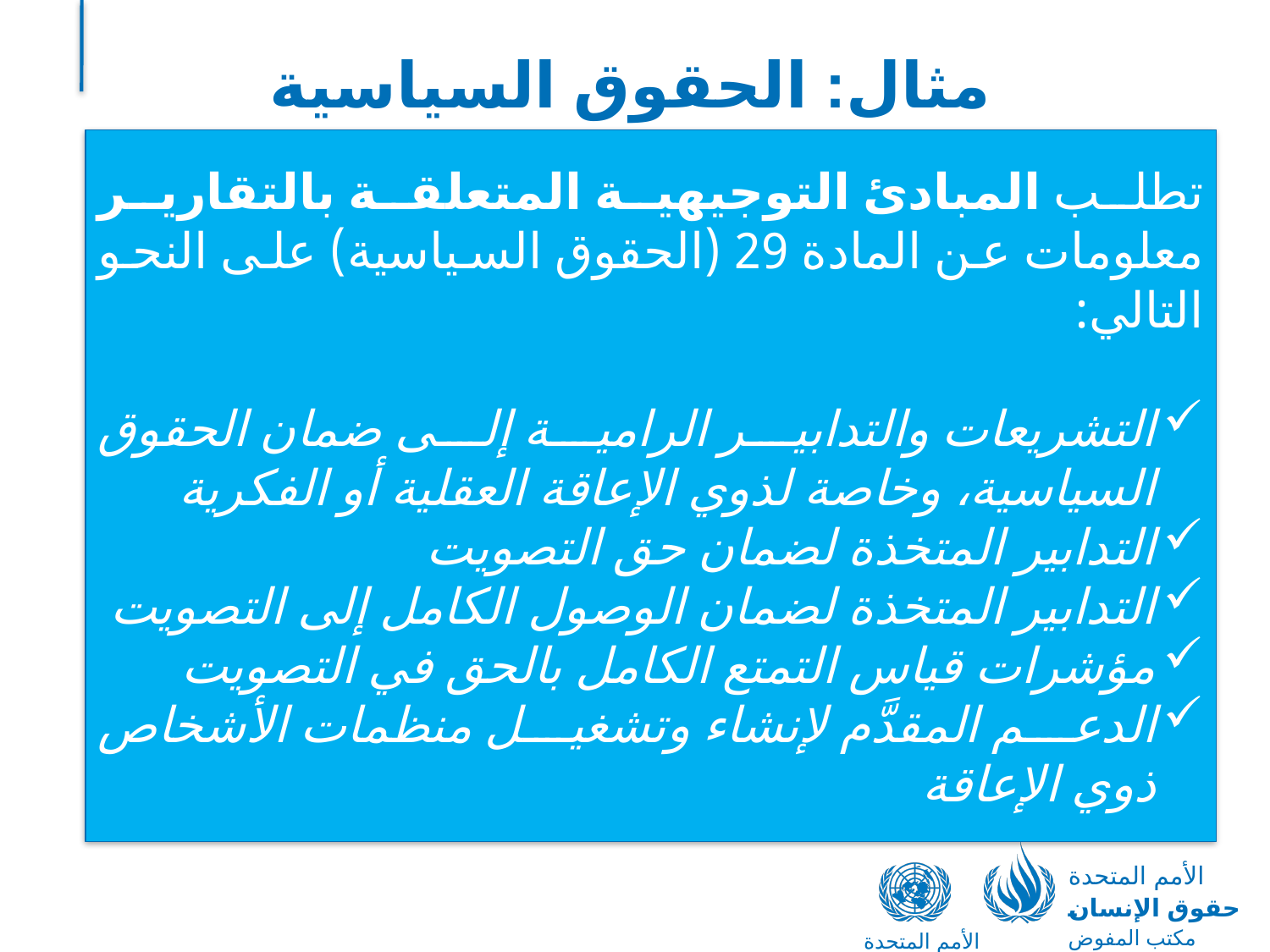

# مثال: الحقوق السياسية
تطلب المبادئ التوجيهية المتعلقة بالتقارير معلومات عن المادة 29 (الحقوق السياسية) على النحو التالي:

التشريعات والتدابير الرامية إلى ضمان الحقوق السياسية، وخاصة لذوي الإعاقة العقلية أو الفكرية
التدابير المتخذة لضمان حق التصويت
التدابير المتخذة لضمان الوصول الكامل إلى التصويت
مؤشرات قياس التمتع الكامل بالحق في التصويت
الدعم المقدَّم لإنشاء وتشغيل منظمات الأشخاص ذوي الإعاقة

الأمم المتحدة
حقوق الإنسان
مكتب المفوض السامي
الأمم المتحدة